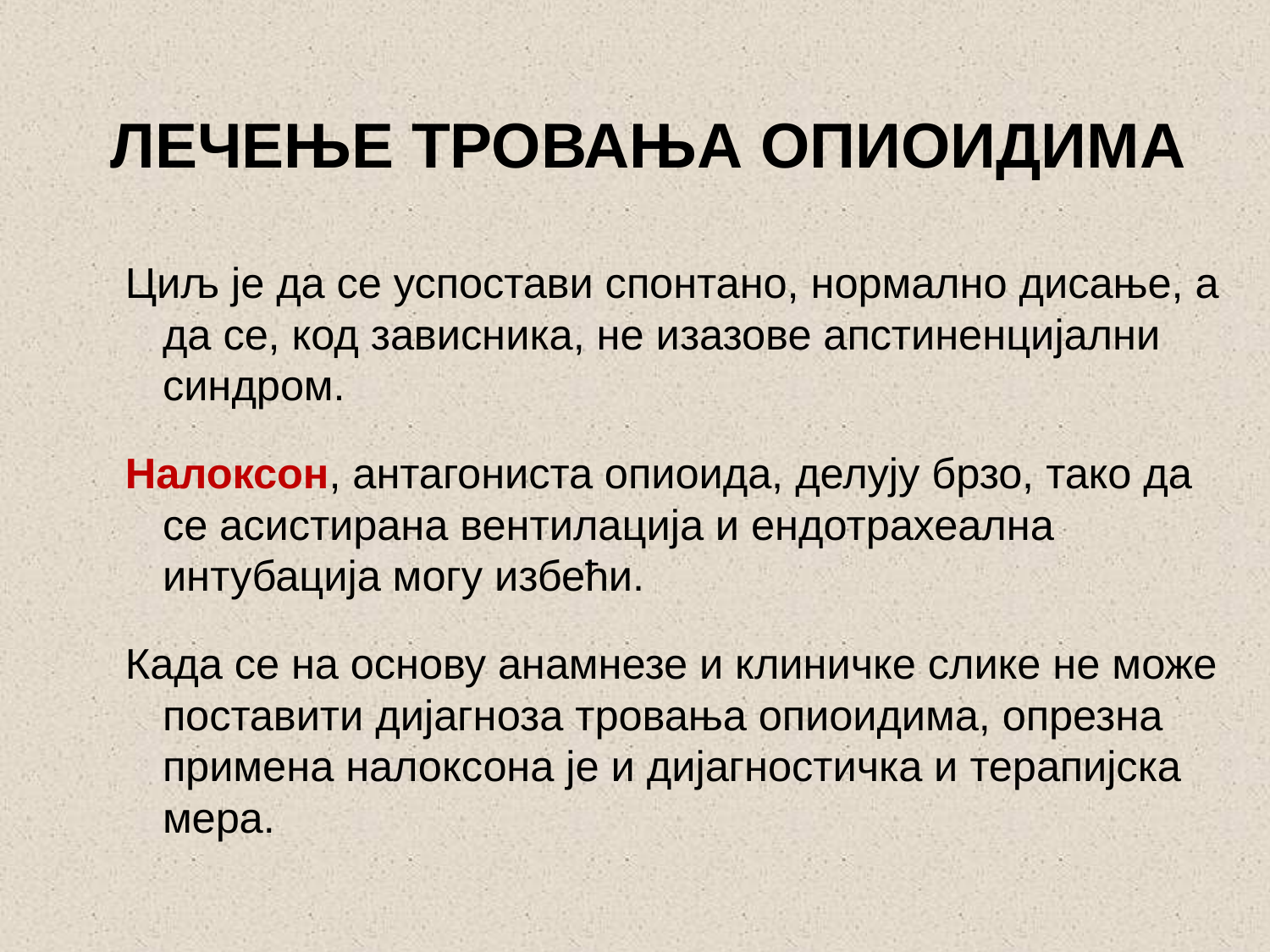

# ЛЕЧЕЊЕ ТРОВАЊА ОПИОИДИМА

Циљ је да се успостави спонтано, нормално дисање, а да се, код зависника, не изазове апстиненцијални синдром.

Налоксон, антагониста опиоида, делују брзо, тако да се асистирана вентилација и ендотрахеална интубација могу избећи.

Када се на основу анамнезе и клиничке слике не може поставити дијагноза тровања опиоидима, опрезна примена налоксона је и дијагностичка и терапијска мера.